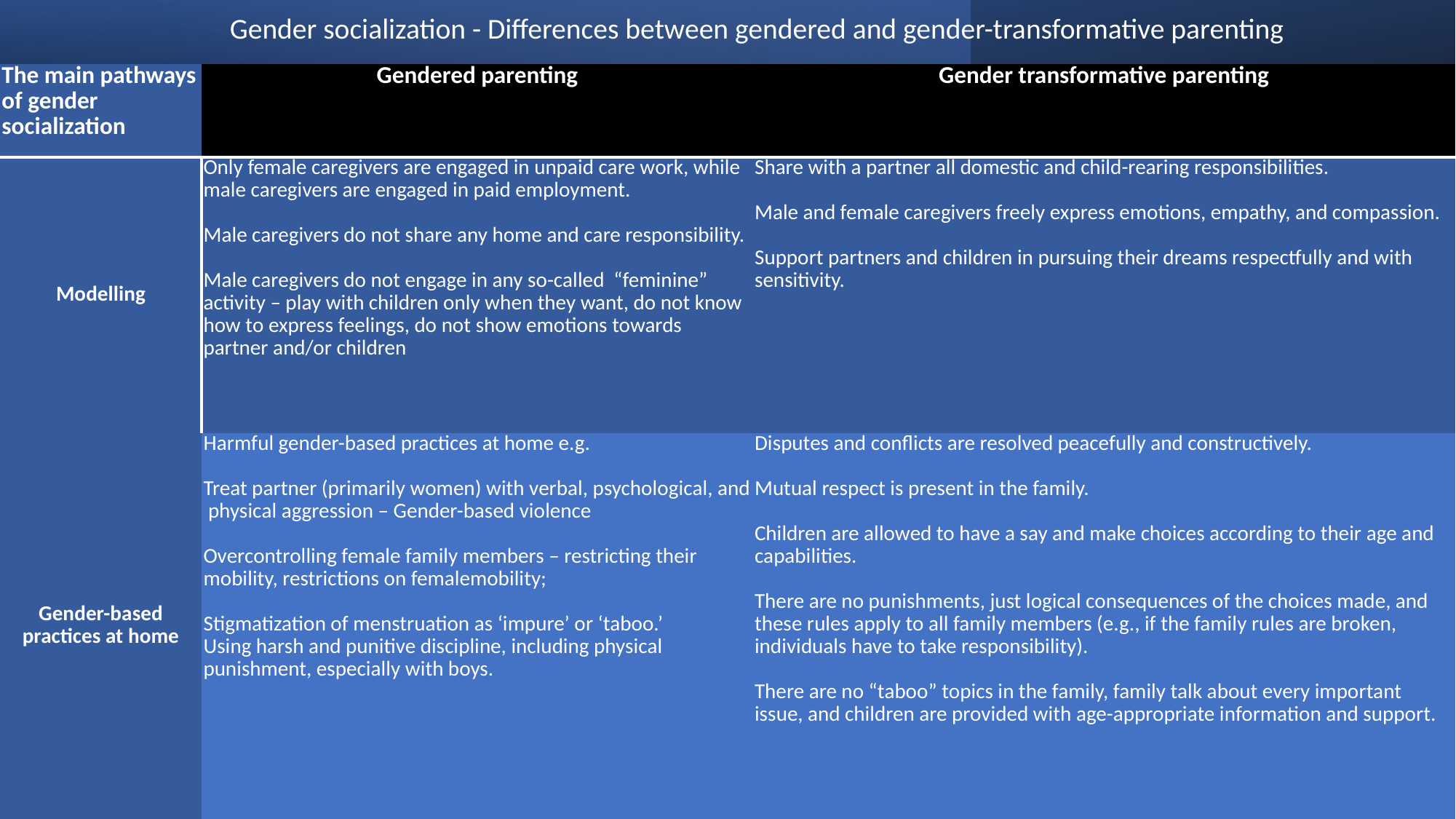

# Gender socialization - Differences between gendered and gender-transformative parenting
| The main pathways of gender socialization | Gendered parenting | Gender transformative parenting |
| --- | --- | --- |
| Modelling | Only female caregivers are engaged in unpaid care work, while male caregivers are engaged in paid employment.   Male caregivers do not share any home and care responsibility.   Male caregivers do not engage in any so-called “feminine” activity – play with children only when they want, do not know how to express feelings, do not show emotions towards partner and/or children | Share with a partner all domestic and child-rearing responsibilities.   Male and female caregivers freely express emotions, empathy, and compassion.   Support partners and children in pursuing their dreams respectfully and with sensitivity. |
| Gender-based practices at home | Harmful gender-based practices at home e.g.   Treat partner (primarily women) with verbal, psychological, and physical aggression – Gender-based violence   Overcontrolling female family members – restricting their mobility, restrictions on femalemobility;   Stigmatization of menstruation as ‘impure’ or ‘taboo.’ Using harsh and punitive discipline, including physical punishment, especially with boys. | Disputes and conflicts are resolved peacefully and constructively.   Mutual respect is present in the family.   Children are allowed to have a say and make choices according to their age and capabilities.   There are no punishments, just logical consequences of the choices made, and these rules apply to all family members (e.g., if the family rules are broken, individuals have to take responsibility).   There are no “taboo” topics in the family, family talk about every important issue, and children are provided with age-appropriate information and support. |